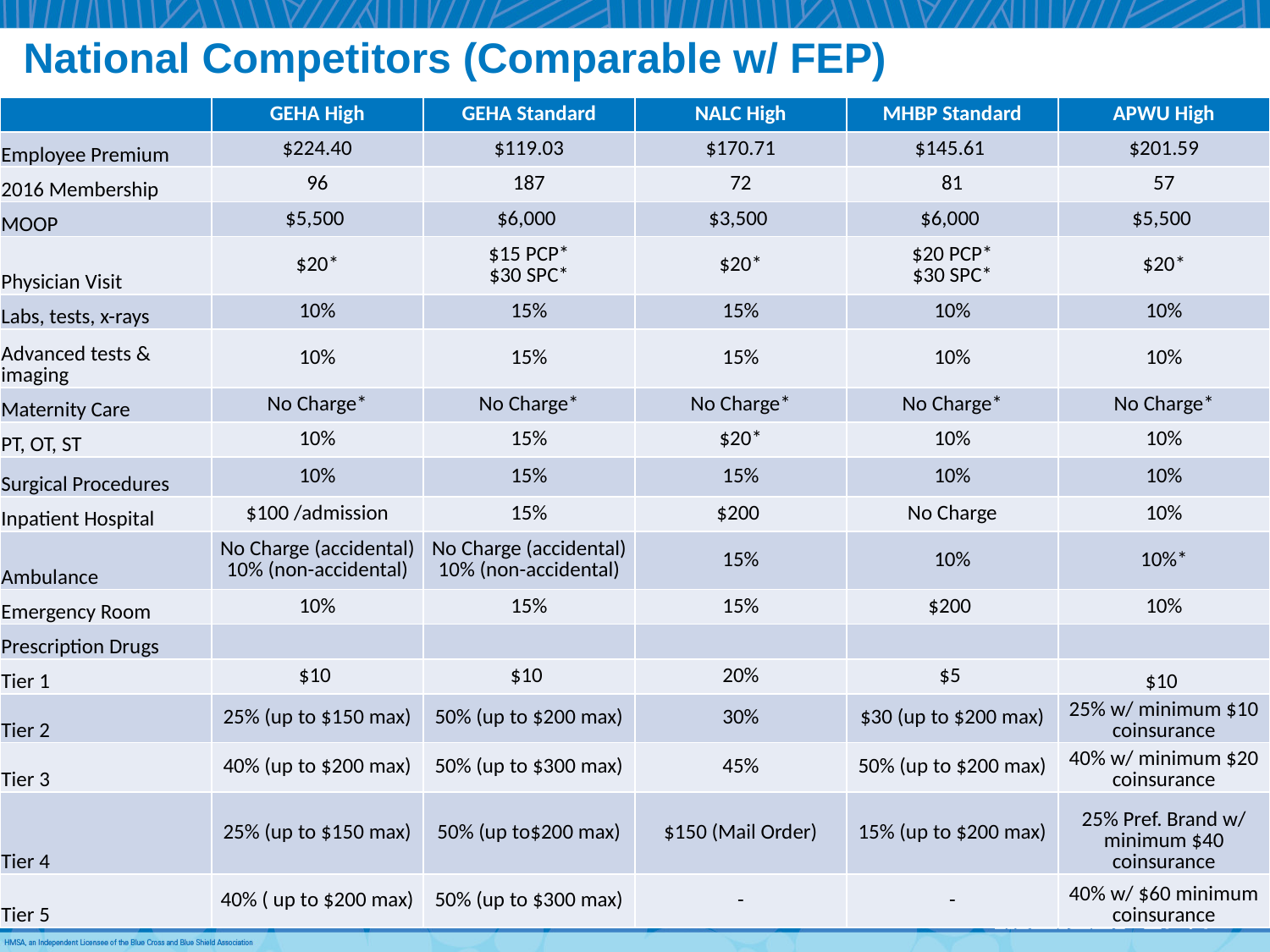

# National Competitors (Comparable w/ FEP)
|  | GEHA High | GEHA Standard | NALC High | MHBP Standard | APWU High |
| --- | --- | --- | --- | --- | --- |
| Employee Premium | $224.40 | $119.03 | $170.71 | $145.61 | $201.59 |
| 2016 Membership | 96 | 187 | 72 | 81 | 57 |
| MOOP | $5,500 | $6,000 | $3,500 | $6,000 | $5,500 |
| Physician Visit | $20\* | $15 PCP\* $30 SPC\* | $20\* | $20 PCP\* $30 SPC\* | $20\* |
| Labs, tests, x-rays | 10% | 15% | 15% | 10% | 10% |
| Advanced tests & imaging | 10% | 15% | 15% | 10% | 10% |
| Maternity Care | No Charge\* | No Charge\* | No Charge\* | No Charge\* | No Charge\* |
| PT, OT, ST | 10% | 15% | $20\* | 10% | 10% |
| Surgical Procedures | 10% | 15% | 15% | 10% | 10% |
| Inpatient Hospital | $100 /admission | 15% | $200 | No Charge | 10% |
| Ambulance | No Charge (accidental) 10% (non-accidental) | No Charge (accidental) 10% (non-accidental) | 15% | 10% | 10%\* |
| Emergency Room | 10% | 15% | 15% | $200 | 10% |
| Prescription Drugs |  |  |  |  |  |
| Tier 1 | $10 | $10 | 20% | $5 | $10 |
| Tier 2 | 25% (up to $150 max) | 50% (up to $200 max) | 30% | $30 (up to $200 max) | 25% w/ minimum $10 coinsurance |
| Tier 3 | 40% (up to $200 max) | 50% (up to $300 max) | 45% | 50% (up to $200 max) | 40% w/ minimum $20 coinsurance |
| Tier 4 | 25% (up to $150 max) | 50% (up to$200 max) | $150 (Mail Order) | 15% (up to $200 max) | 25% Pref. Brand w/ minimum $40 coinsurance |
| Tier 5 | 40% ( up to $200 max) | 50% (up to $300 max) | - | - | 40% w/ $60 minimum coinsurance |